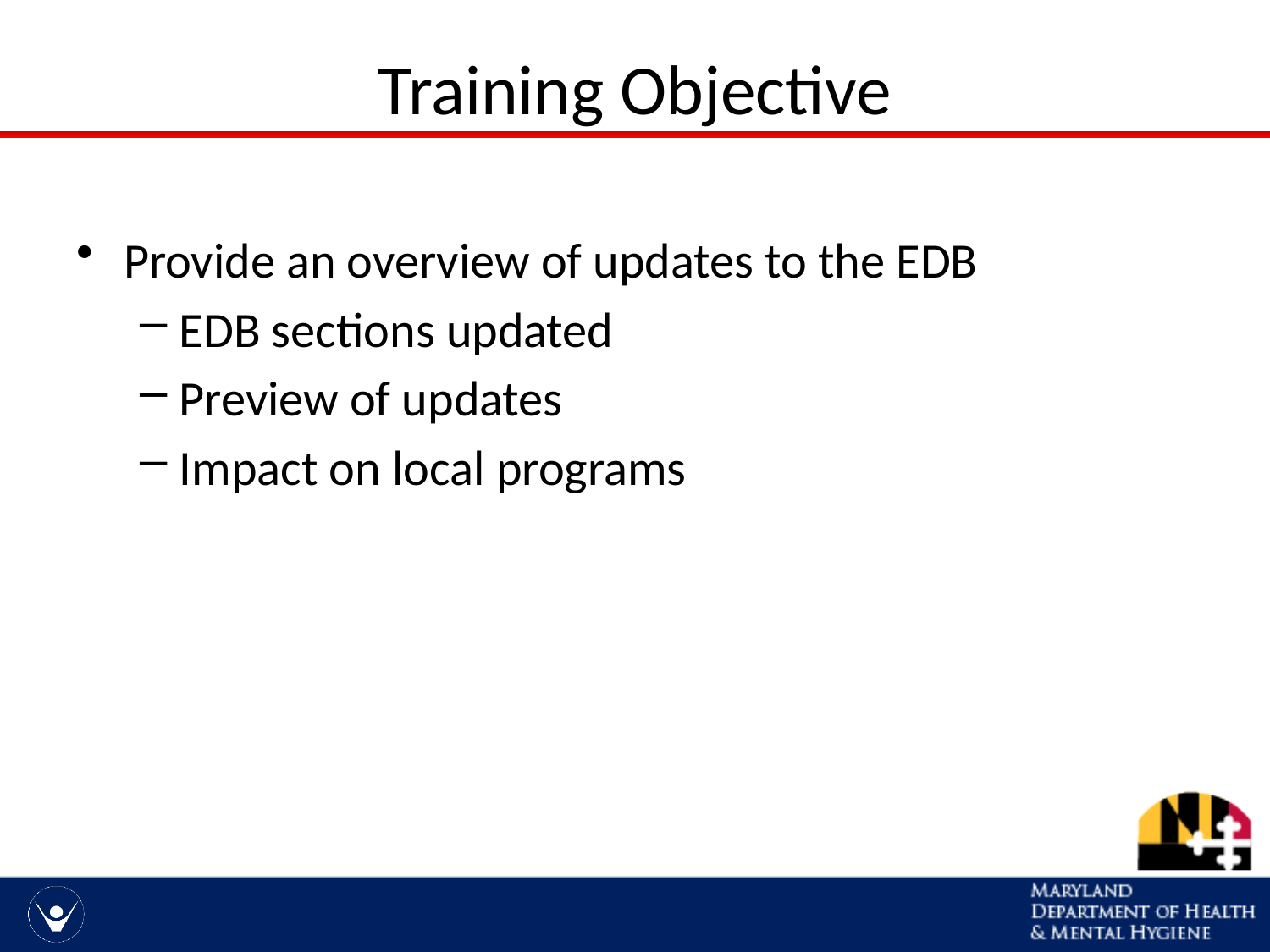

# Training Objective
Provide an overview of updates to the EDB
EDB sections updated
Preview of updates
Impact on local programs